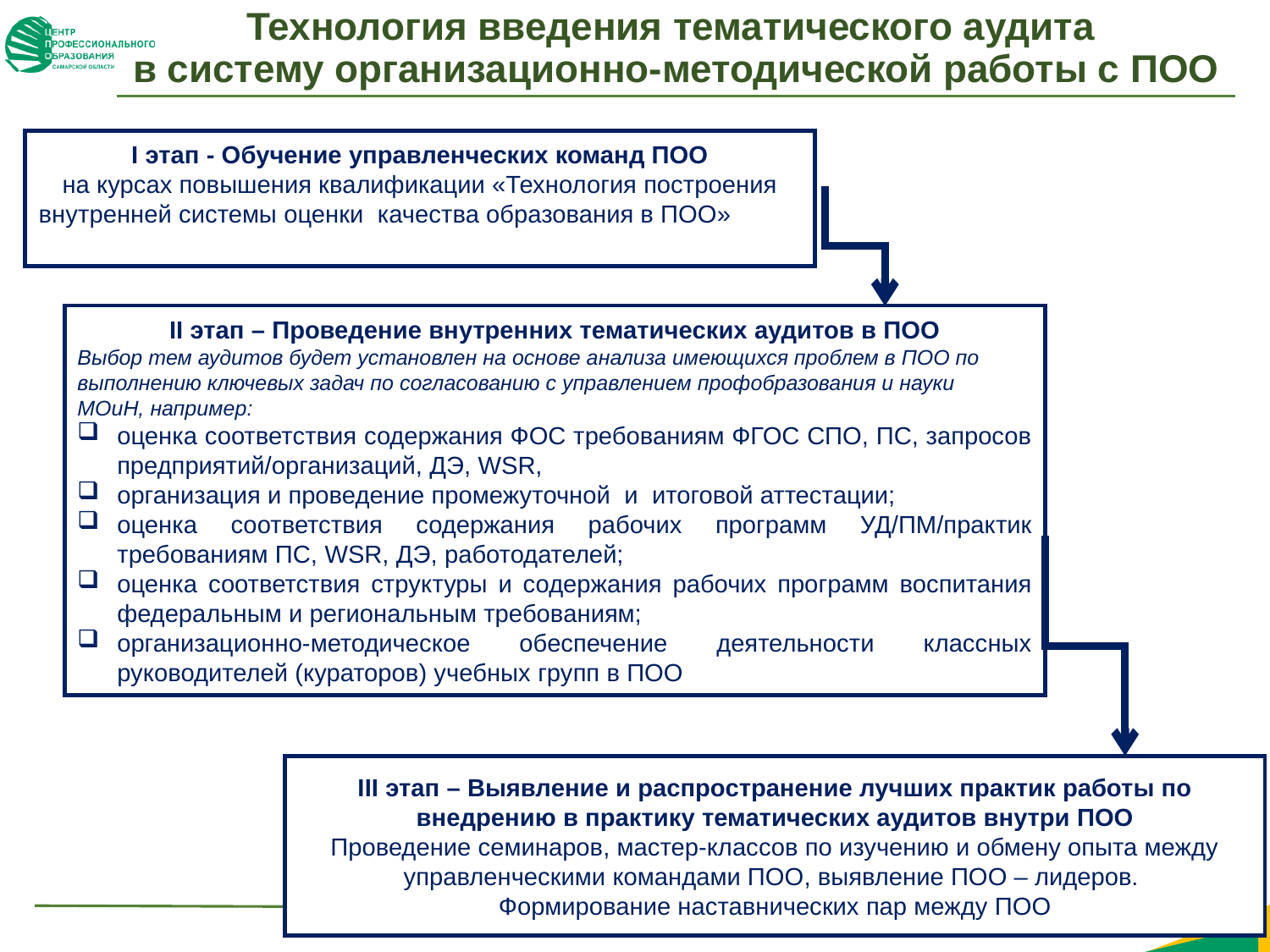

# Технология введения тематического аудита в систему организационно-методической работы с ПОО
 I этап - Обучение управленческих команд ПОО
на курсах повышения квалификации «Технология построения внутренней системы оценки  качества образования в ПОО»
II этап – Проведение внутренних тематических аудитов в ПОО
Выбор тем аудитов будет установлен на основе анализа имеющихся проблем в ПОО по выполнению ключевых задач по согласованию с управлением профобразования и науки  МОиН, например:
оценка соответствия содержания ФОС требованиям ФГОС СПО, ПС, запросов предприятий/организаций, ДЭ, WSR,
организация и проведение промежуточной  и  итоговой аттестации;
оценка соответствия содержания рабочих программ УД/ПМ/практик требованиям ПС, WSR, ДЭ, работодателей;
оценка соответствия структуры и содержания рабочих программ воспитания федеральным и региональным требованиям;
организационно-методическое обеспечение деятельности классных руководителей (кураторов) учебных групп в ПОО
III этап – Выявление и распространение лучших практик работы по внедрению в практику тематических аудитов внутри ПОО
Проведение семинаров, мастер-классов по изучению и обмену опыта между управленческими командами ПОО, выявление ПОО – лидеров.
Формирование наставнических пар между ПОО